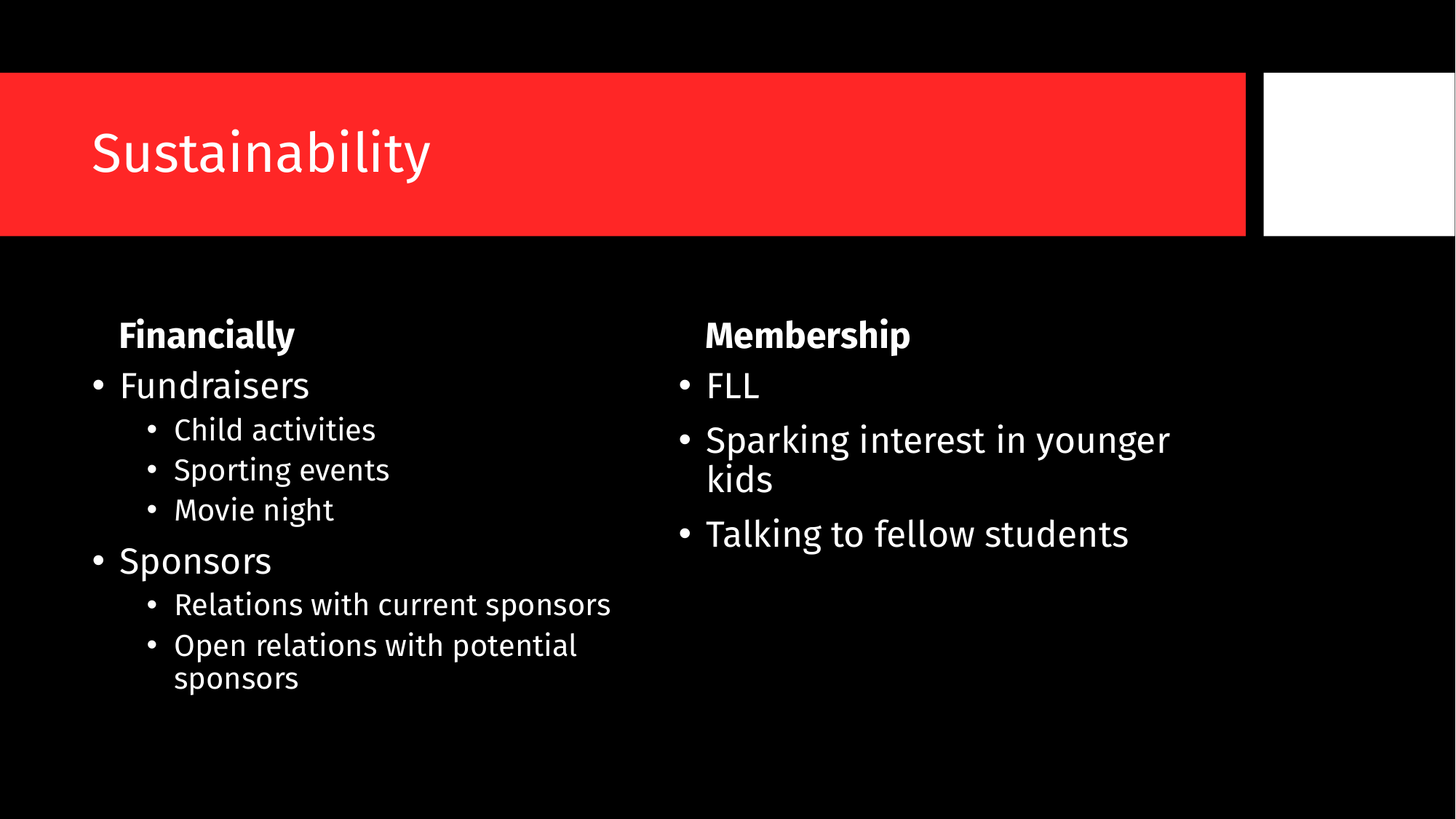

# Sustainability
Financially
Membership
Fundraisers
Child activities
Sporting events
Movie night
Sponsors
Relations with current sponsors
Open relations with potential sponsors
FLL
Sparking interest in younger kids
Talking to fellow students